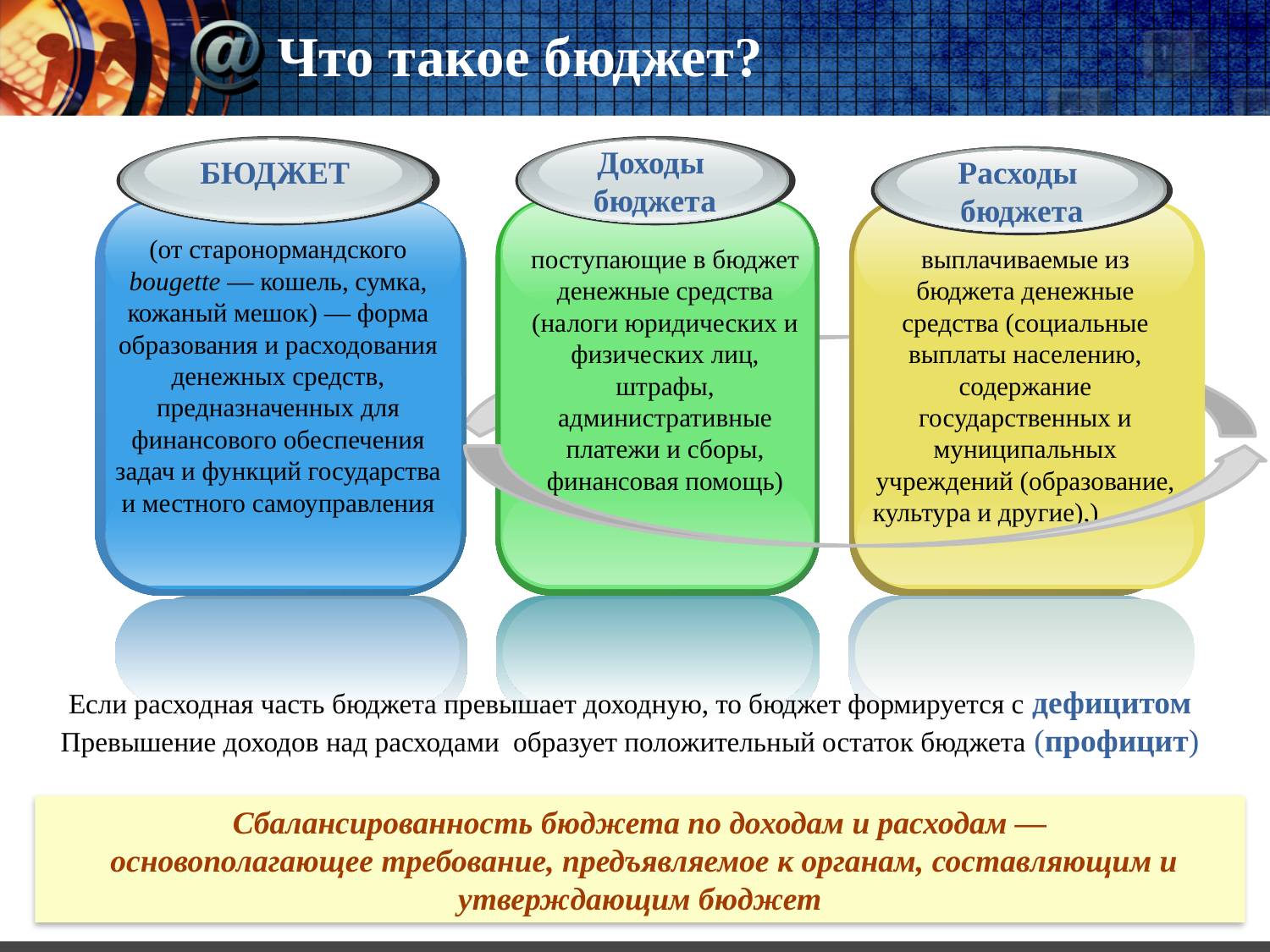

# Что такое бюджет?

Бюджет

Расходы
бюджета

(от старонормандского bougette — кошель, сумка, кожаный мешок) — форма образования и расходования денежных средств, предназначенных для финансового обеспечения задач и функций государства и местного самоуправления
поступающие в бюджет денежные средства (налоги юридических и физических лиц, штрафы, административные платежи и сборы, финансовая помощь)
выплачиваемые из бюджета денежные средства (социальные выплаты населению, содержание государственных и муниципальных учреждений (образование, культура и другие),)

Доходы
бюджета
БЮДЖЕТ

Если расходная часть бюджета превышает доходную, то бюджет формируется с дефицитом
Превышение доходов над расходами  образует положительный остаток бюджета (профицит)
Сбалансированность бюджета по доходам и расходам —
 основополагающее требование, предъявляемое к органам, составляющим и утверждающим бюджет